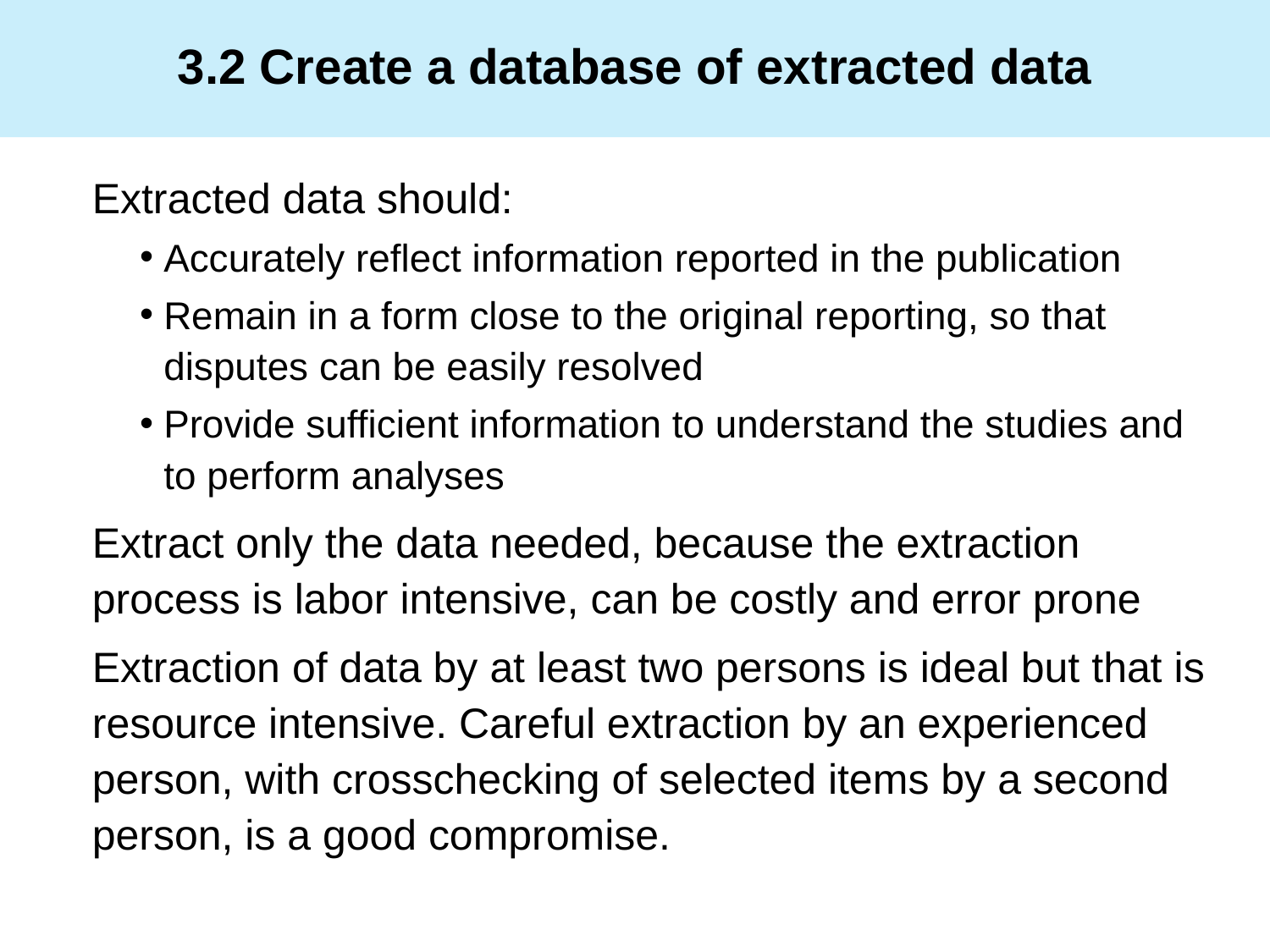

# 3.2 Create a database of extracted data

Extracted data should:
Accurately reflect information reported in the publication
Remain in a form close to the original reporting, so that disputes can be easily resolved
Provide sufficient information to understand the studies and to perform analyses
Extract only the data needed, because the extraction process is labor intensive, can be costly and error prone
Extraction of data by at least two persons is ideal but that is resource intensive. Careful extraction by an experienced person, with crosschecking of selected items by a second person, is a good compromise.